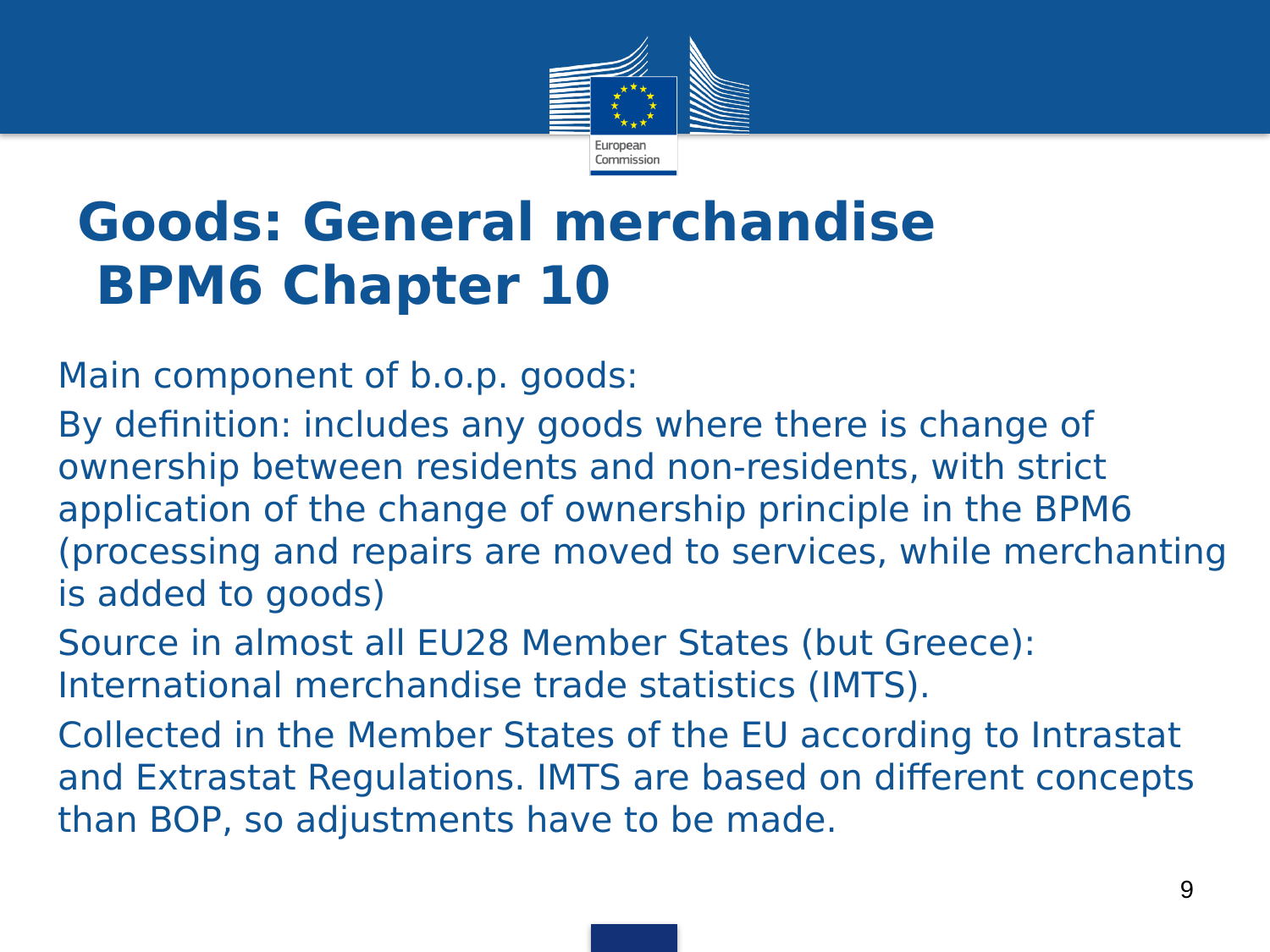

# Goods: General merchandise BPM6 Chapter 10
Main component of b.o.p. goods:
By definition: includes any goods where there is change of ownership between residents and non-residents, with strict application of the change of ownership principle in the BPM6 (processing and repairs are moved to services, while merchanting is added to goods)
Source in almost all EU28 Member States (but Greece): International merchandise trade statistics (IMTS).
Collected in the Member States of the EU according to Intrastat and Extrastat Regulations. IMTS are based on different concepts than BOP, so adjustments have to be made.
9